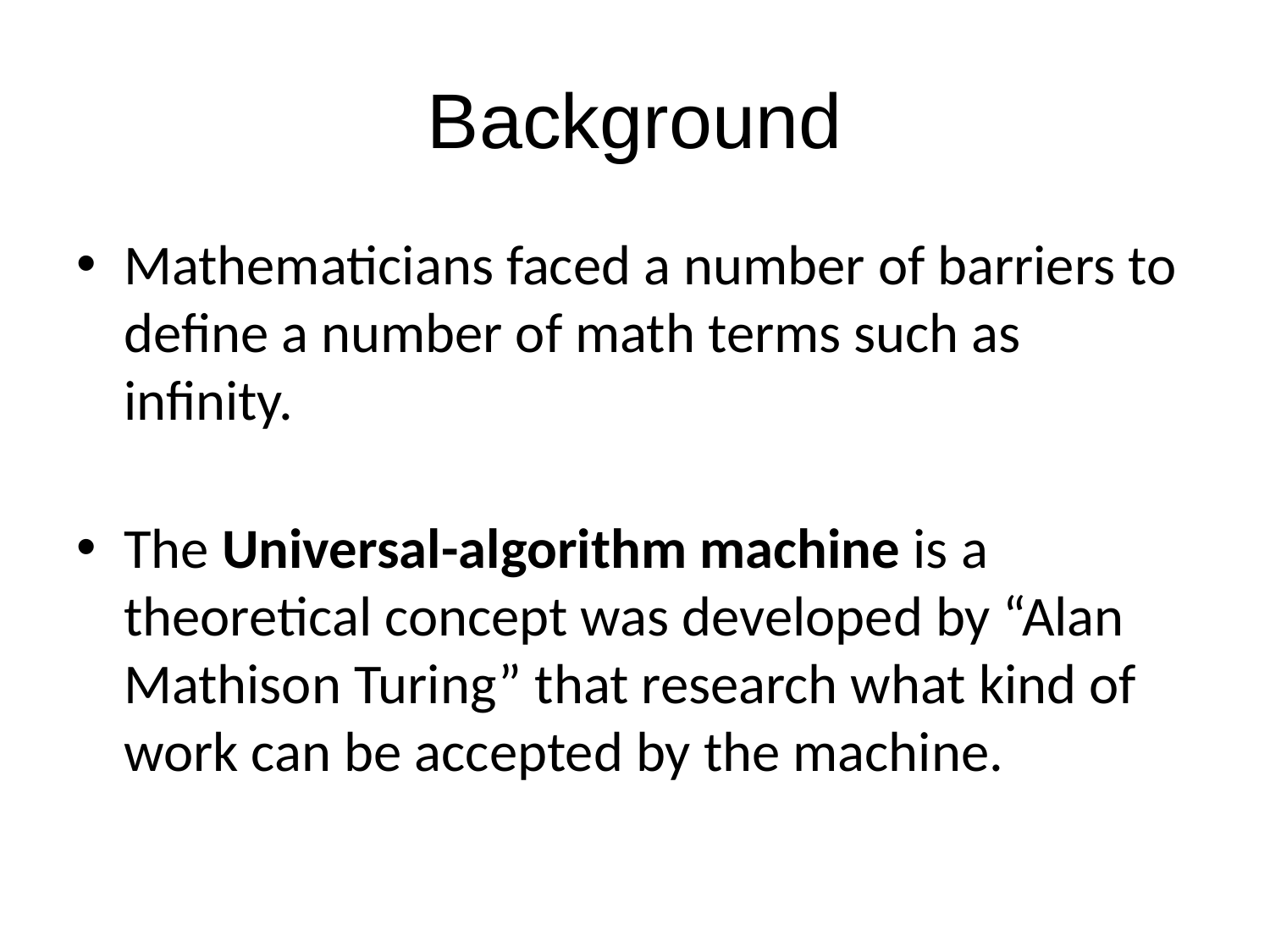

# Background
Mathematicians faced a number of barriers to define a number of math terms such as infinity.

The Universal-algorithm machine is a theoretical concept was developed by “Alan Mathison Turing” that research what kind of work can be accepted by the machine.